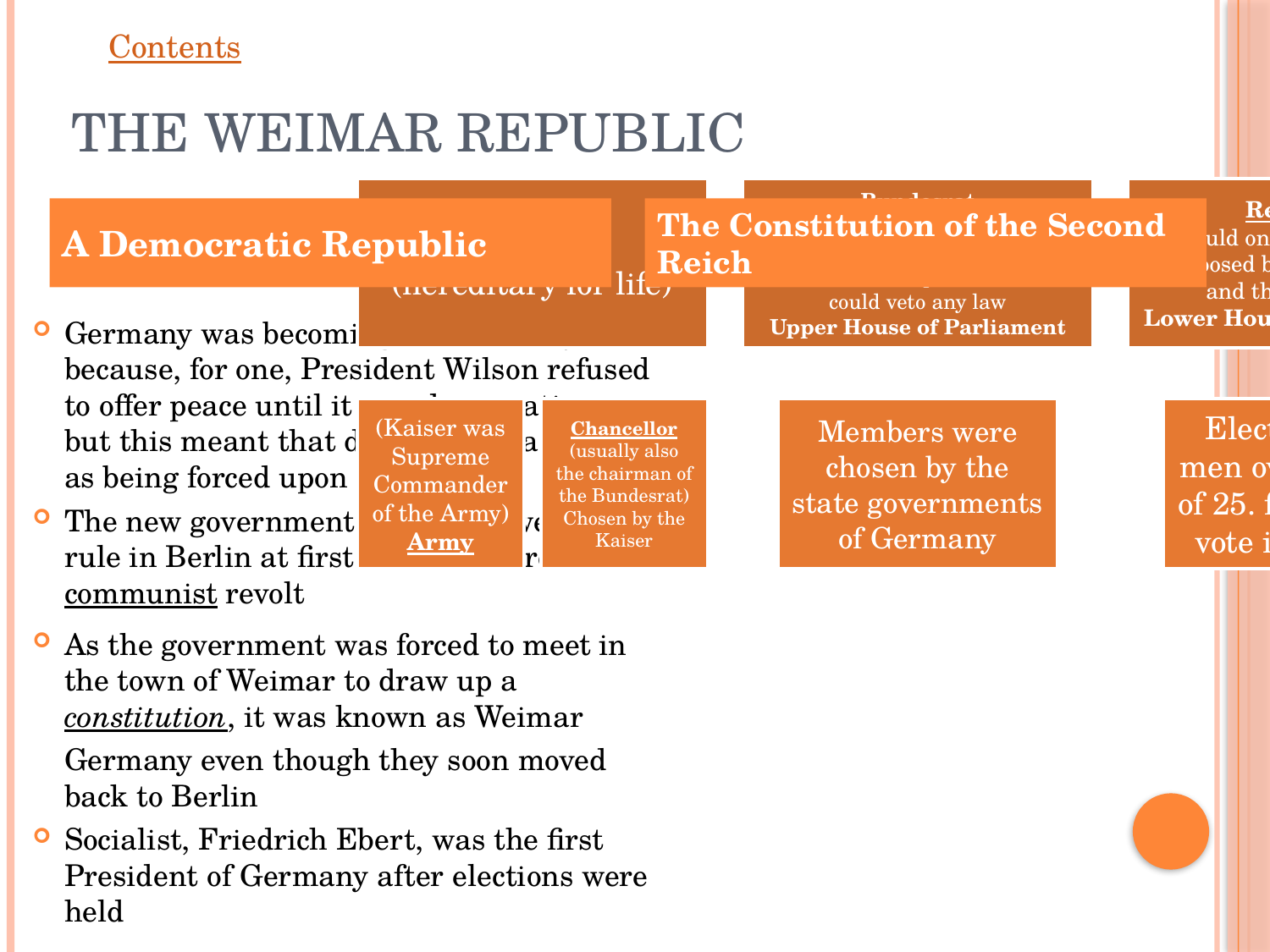

# The Weimar Republic
Members were chosen by the state governments of Germany
A Democratic Republic
The Constitution of the Second Reich
Germany was becoming a Democracy because, for one, President Wilson refused to offer peace until it was democratic – but this meant that democracy was seen as being forced upon Germany
The new government wasn’t allowed to rule in Berlin at first because there was a communist revolt
As the government was forced to meet in the town of Weimar to draw up a constitution, it was known as Weimar Germany even though they soon moved back to Berlin
Socialist, Friedrich Ebert, was the first President of Germany after elections were held